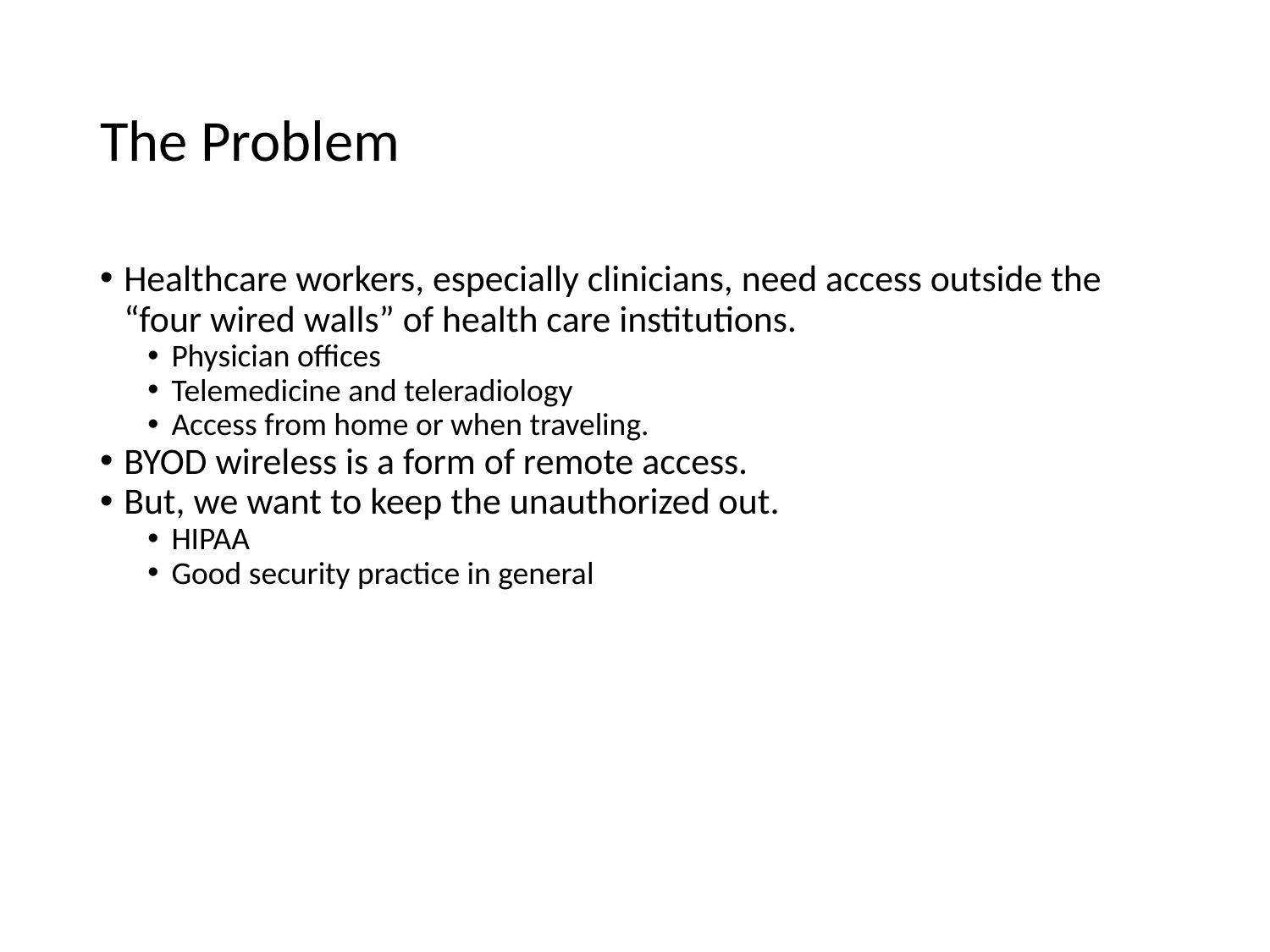

# The Problem
Healthcare workers, especially clinicians, need access outside the “four wired walls” of health care institutions.
Physician offices
Telemedicine and teleradiology
Access from home or when traveling.
BYOD wireless is a form of remote access.
But, we want to keep the unauthorized out.
HIPAA
Good security practice in general